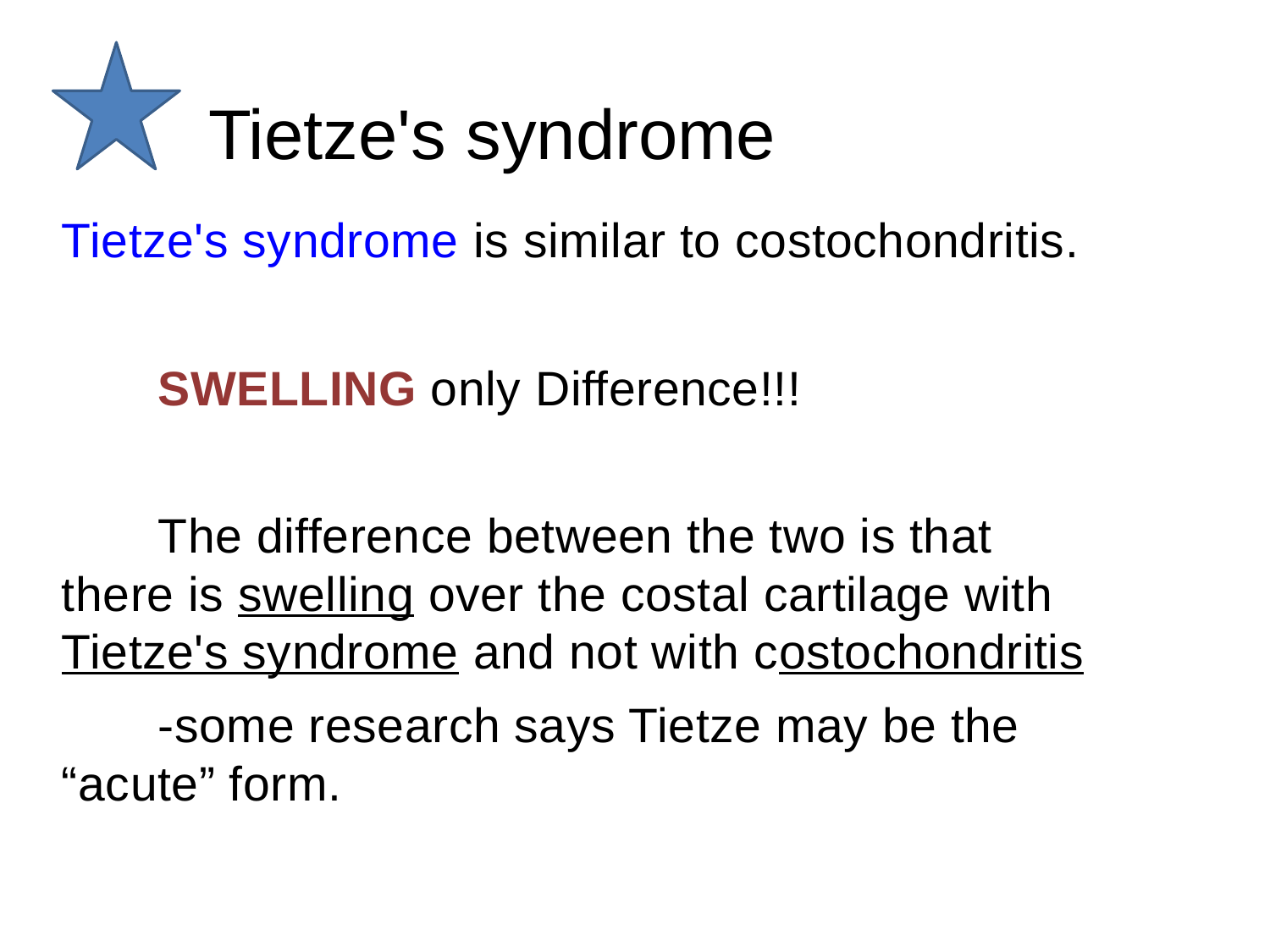

# Tietze's syndrome

Tietze's syndrome is similar to costochondritis.

	SWELLING only Difference!!!

	The difference between the two is that there is swelling over the costal cartilage with Tietze's syndrome and not with costochondritis
	-some research says Tietze may be the “acute” form.